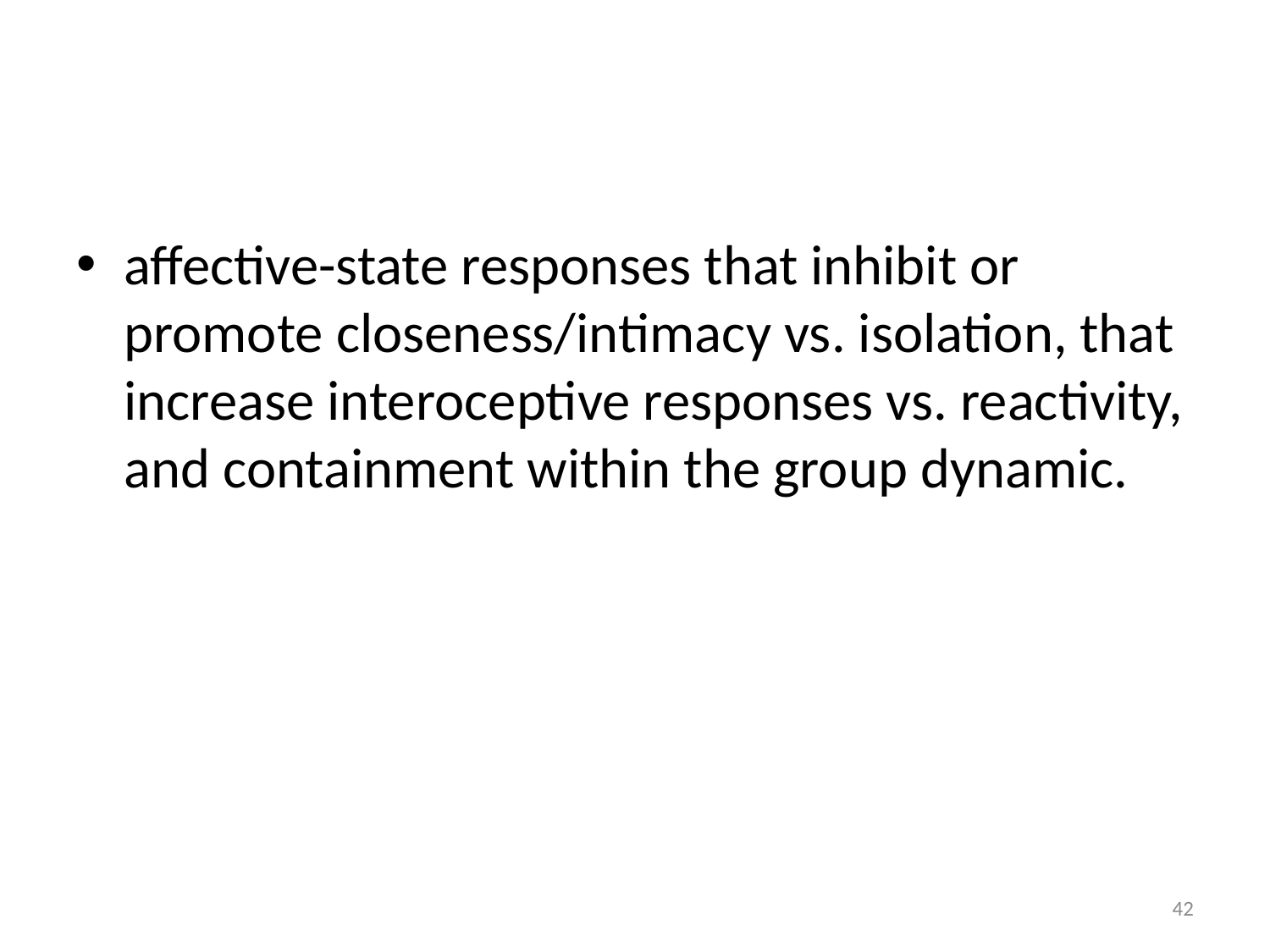

affective-state responses that inhibit or promote closeness/intimacy vs. isolation, that increase interoceptive responses vs. reactivity, and containment within the group dynamic.
42